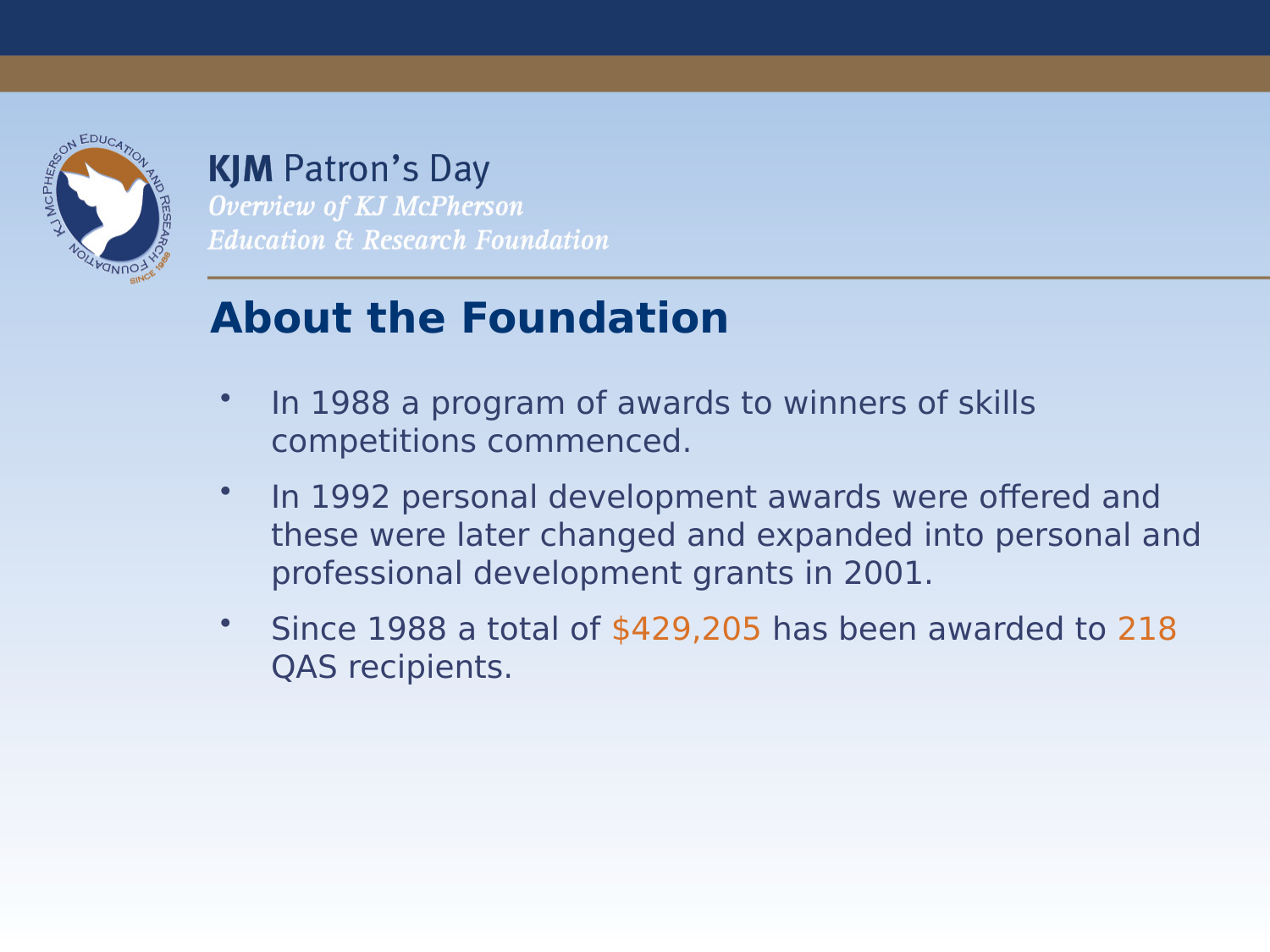

About the Foundation
In 1988 a program of awards to winners of skills competitions commenced.
In 1992 personal development awards were offered and these were later changed and expanded into personal and professional development grants in 2001.
Since 1988 a total of $429,205 has been awarded to 218 QAS recipients.